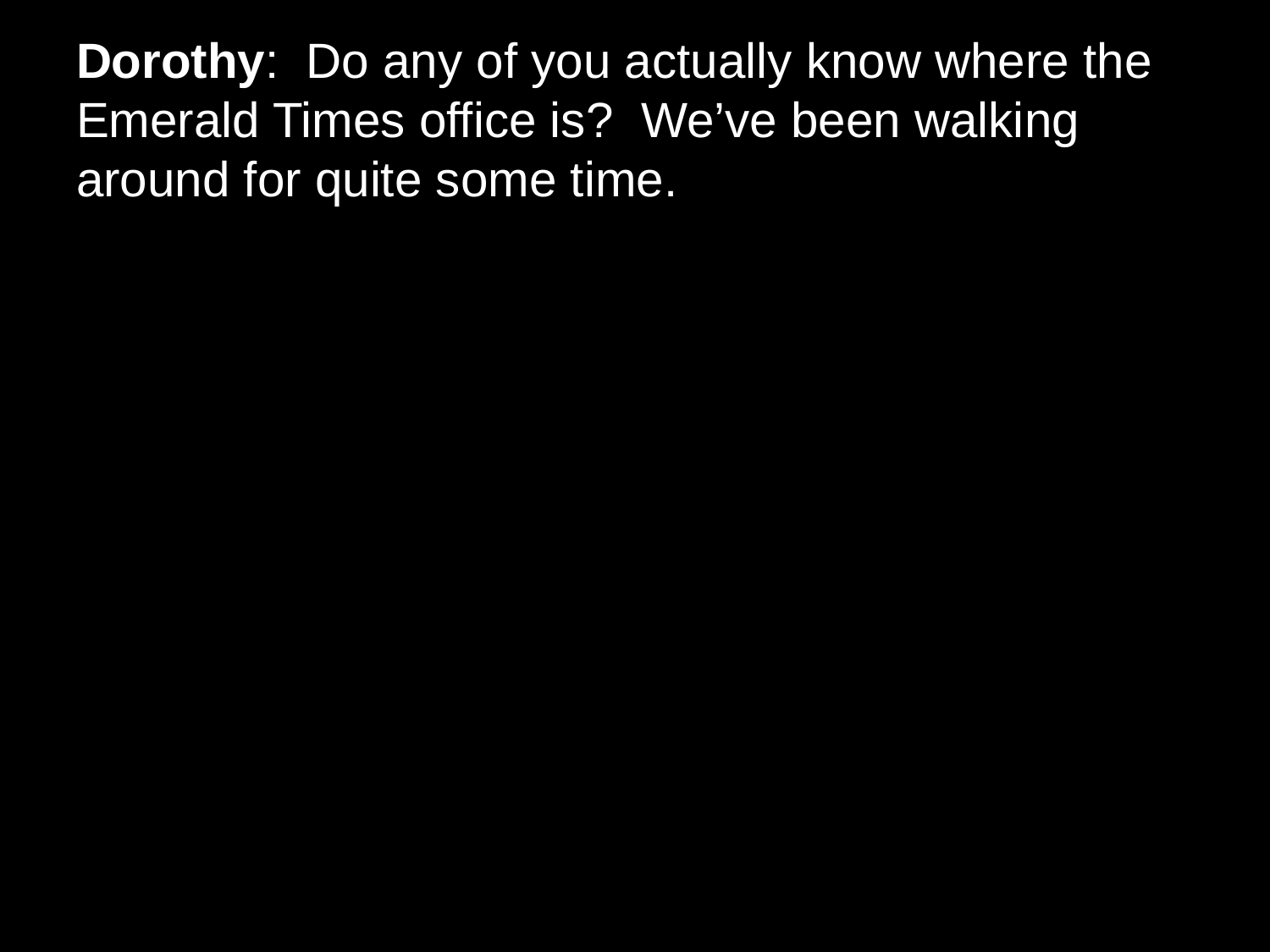

# Dorothy:  Do any of you actually know where the Emerald Times office is?  We’ve been walking around for quite some time.